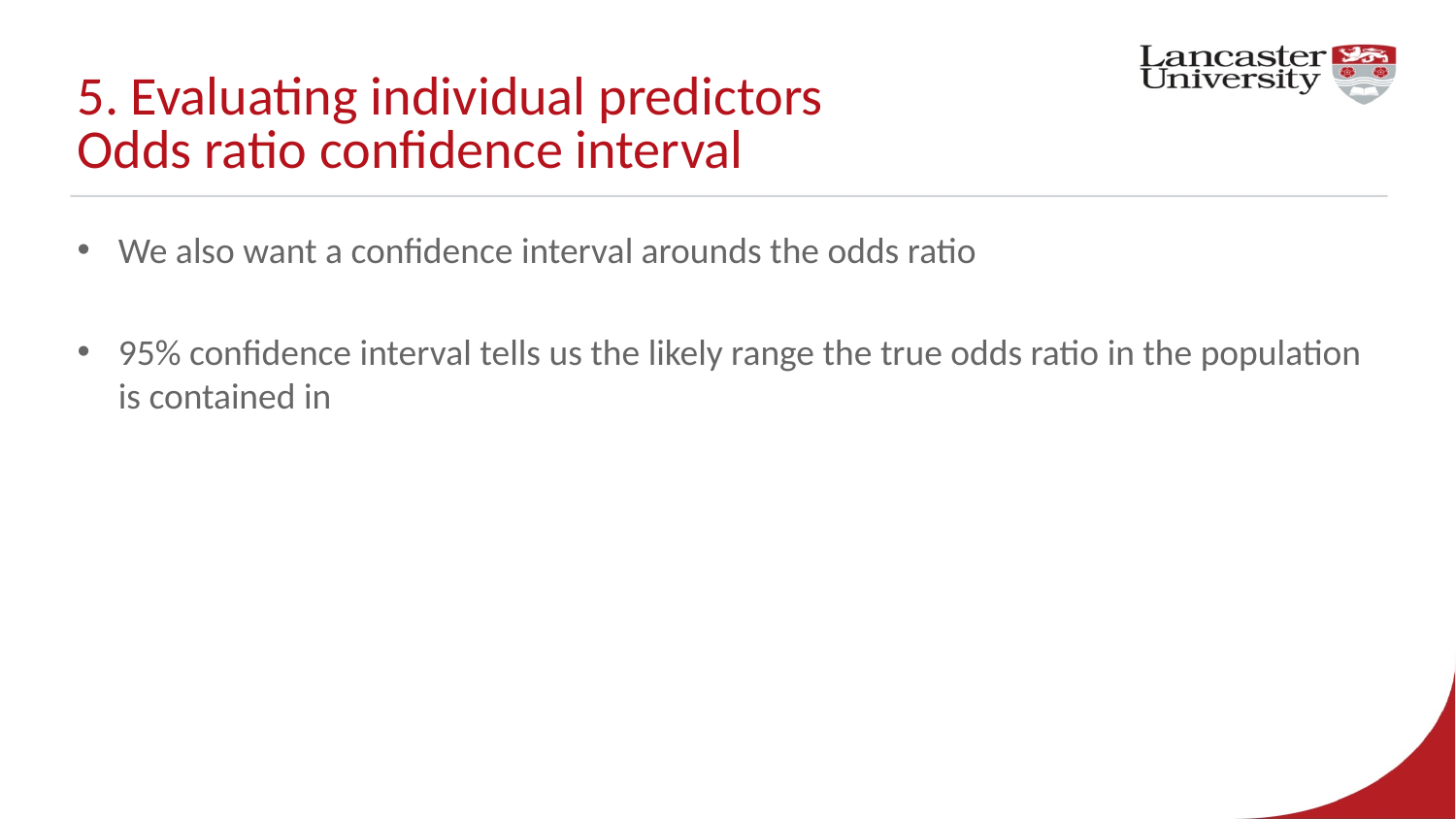

# 5. Evaluating individual predictors Odds ratio confidence interval
We also want a confidence interval arounds the odds ratio

95% confidence interval tells us the likely range the true odds ratio in the population is contained in